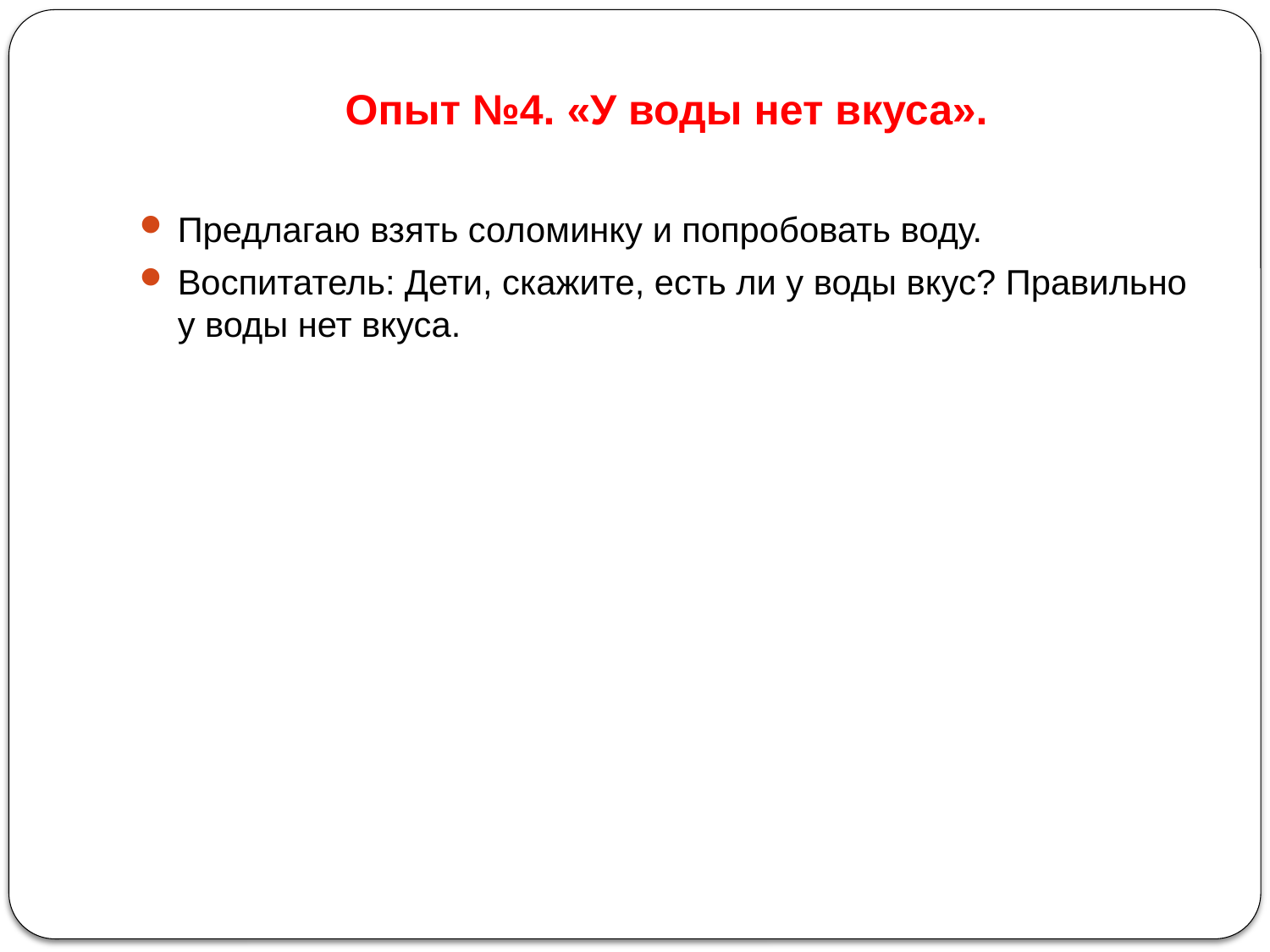

# Опыт №4. «У воды нет вкуса».
Предлагаю взять соломинку и попробовать воду.
Воспитатель: Дети, скажите, есть ли у воды вкус? Правильно у воды нет вкуса.